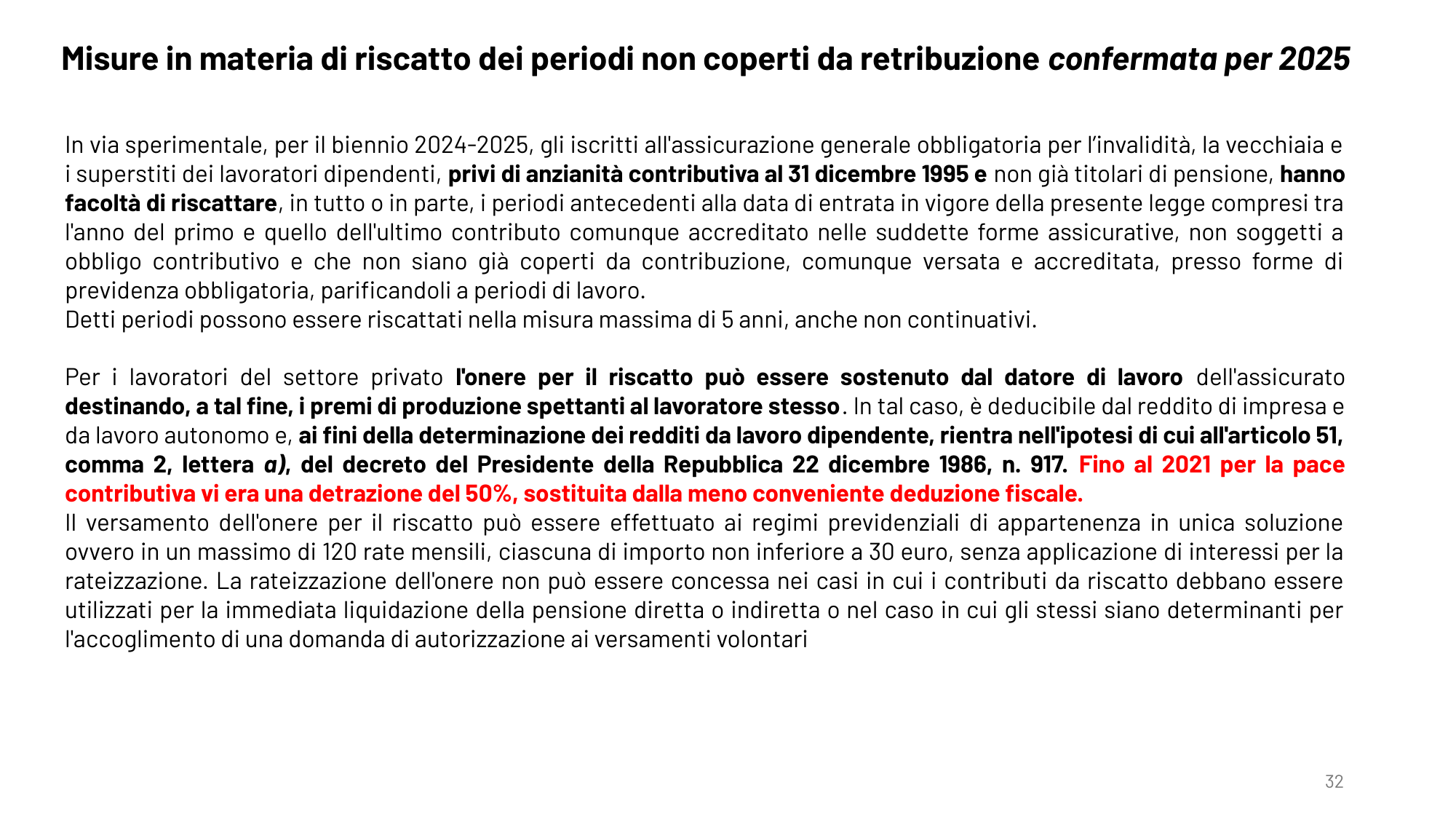

Misure in materia di riscatto dei periodi non coperti da retribuzione confermata per 2025
In via sperimentale, per il biennio 2024-2025, gli iscritti all'assicurazione generale obbligatoria per l’invalidità, la vecchiaia e i superstiti dei lavoratori dipendenti, privi di anzianità contributiva al 31 dicembre 1995 e non già titolari di pensione, hanno facoltà di riscattare, in tutto o in parte, i periodi antecedenti alla data di entrata in vigore della presente legge compresi tra l'anno del primo e quello dell'ultimo contributo comunque accreditato nelle suddette forme assicurative, non soggetti a obbligo contributivo e che non siano già coperti da contribuzione, comunque versata e accreditata, presso forme di previdenza obbligatoria, parificandoli a periodi di lavoro.
Detti periodi possono essere riscattati nella misura massima di 5 anni, anche non continuativi.

Per i lavoratori del settore privato l'onere per il riscatto può essere sostenuto dal datore di lavoro dell'assicurato destinando, a tal fine, i premi di produzione spettanti al lavoratore stesso. In tal caso, è deducibile dal reddito di impresa e da lavoro autonomo e, ai fini della determinazione dei redditi da lavoro dipendente, rientra nell'ipotesi di cui all'articolo 51, comma 2, lettera a), del decreto del Presidente della Repubblica 22 dicembre 1986, n. 917. Fino al 2021 per la pace contributiva vi era una detrazione del 50%, sostituita dalla meno conveniente deduzione fiscale.
Il versamento dell'onere per il riscatto può essere effettuato ai regimi previdenziali di appartenenza in unica soluzione ovvero in un massimo di 120 rate mensili, ciascuna di importo non inferiore a 30 euro, senza applicazione di interessi per la rateizzazione. La rateizzazione dell'onere non può essere concessa nei casi in cui i contributi da riscatto debbano essere utilizzati per la immediata liquidazione della pensione diretta o indiretta o nel caso in cui gli stessi siano determinanti per l'accoglimento di una domanda di autorizzazione ai versamenti volontari
32